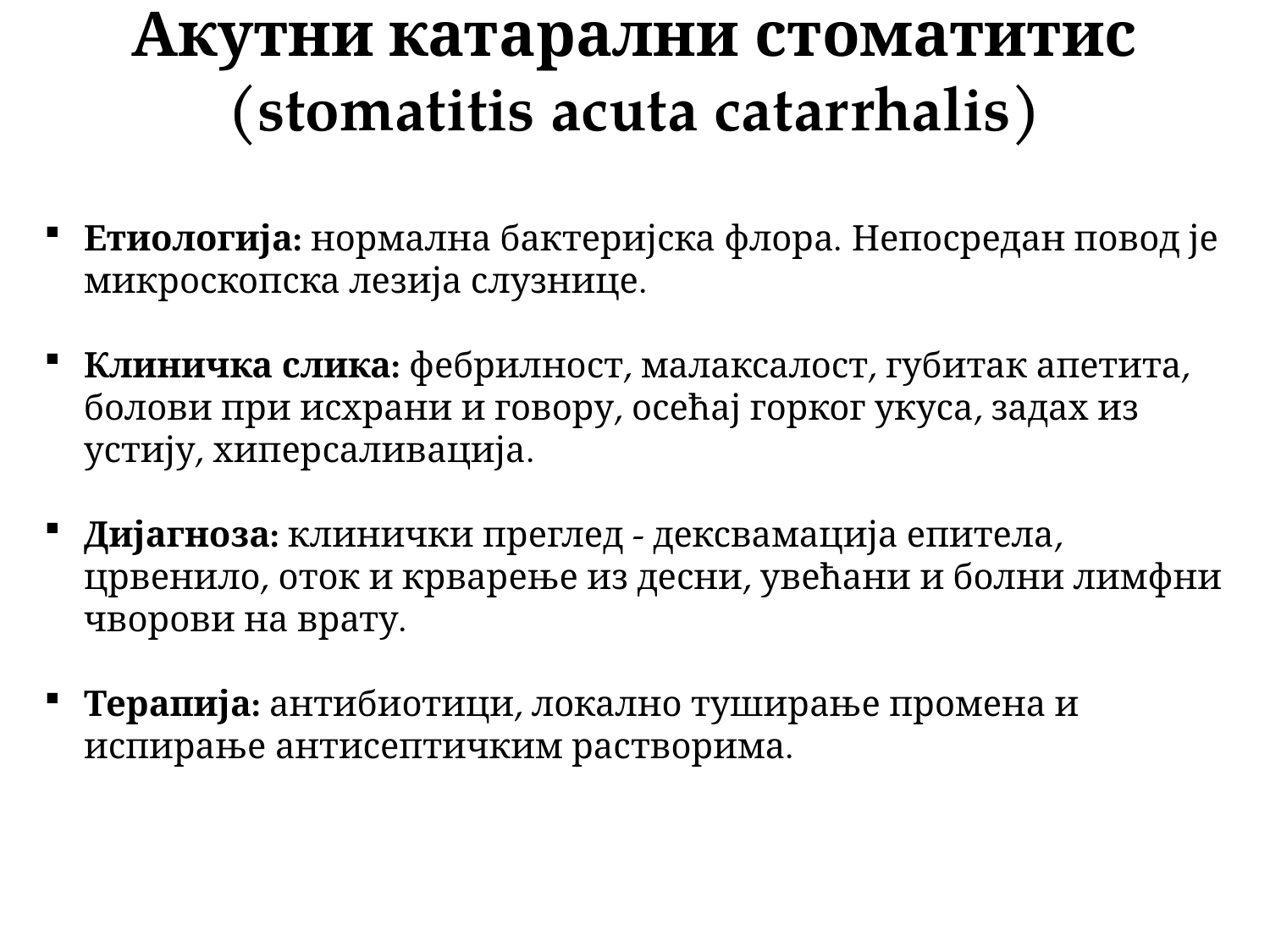

Акутни катарални стоматитис (stomatitis acuta catarrhalis)

Етиологија: нормална бактеријска флора. Непосредан повод је микроскопска лезија слузнице.

Клиничка слика: фебрилност, малаксалост, губитак апетита, болови при исхрани и говору, осећај горког укуса, задах из устију, хиперсаливација.

Дијагноза: клинички преглед - дексвамација епитела, црвенило, оток и крварење из десни, увећани и болни лимфни чворови на врату.

Терапија: антибиотици, локално туширање промена и испирање антисептичким растворима.